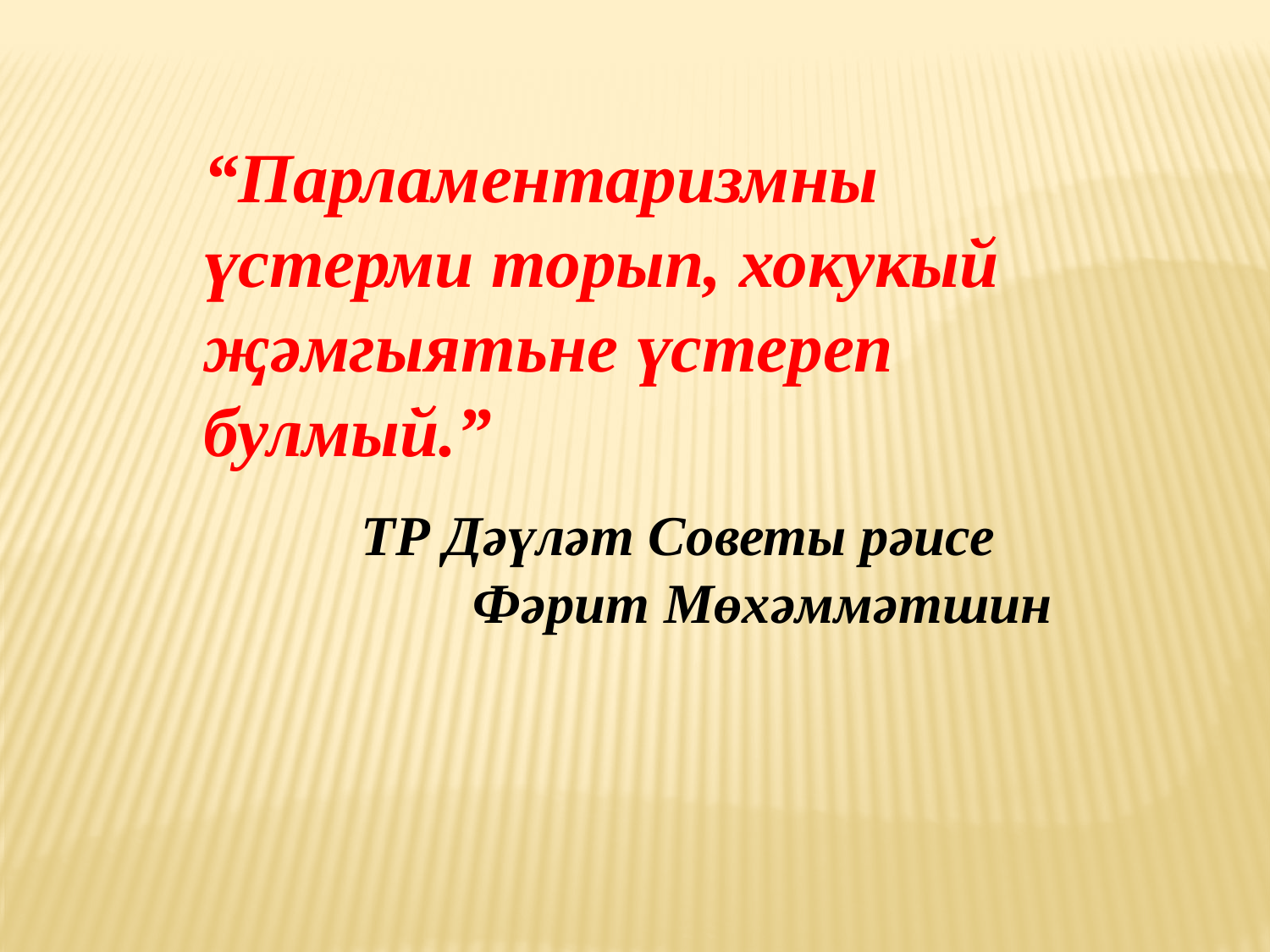

“Парламентаризмны үстерми торып, хокукый җәмгыятьне үстереп булмый.”
           ТР Дәүләт Советы рәисе         Фәрит Мөхәммәтшин